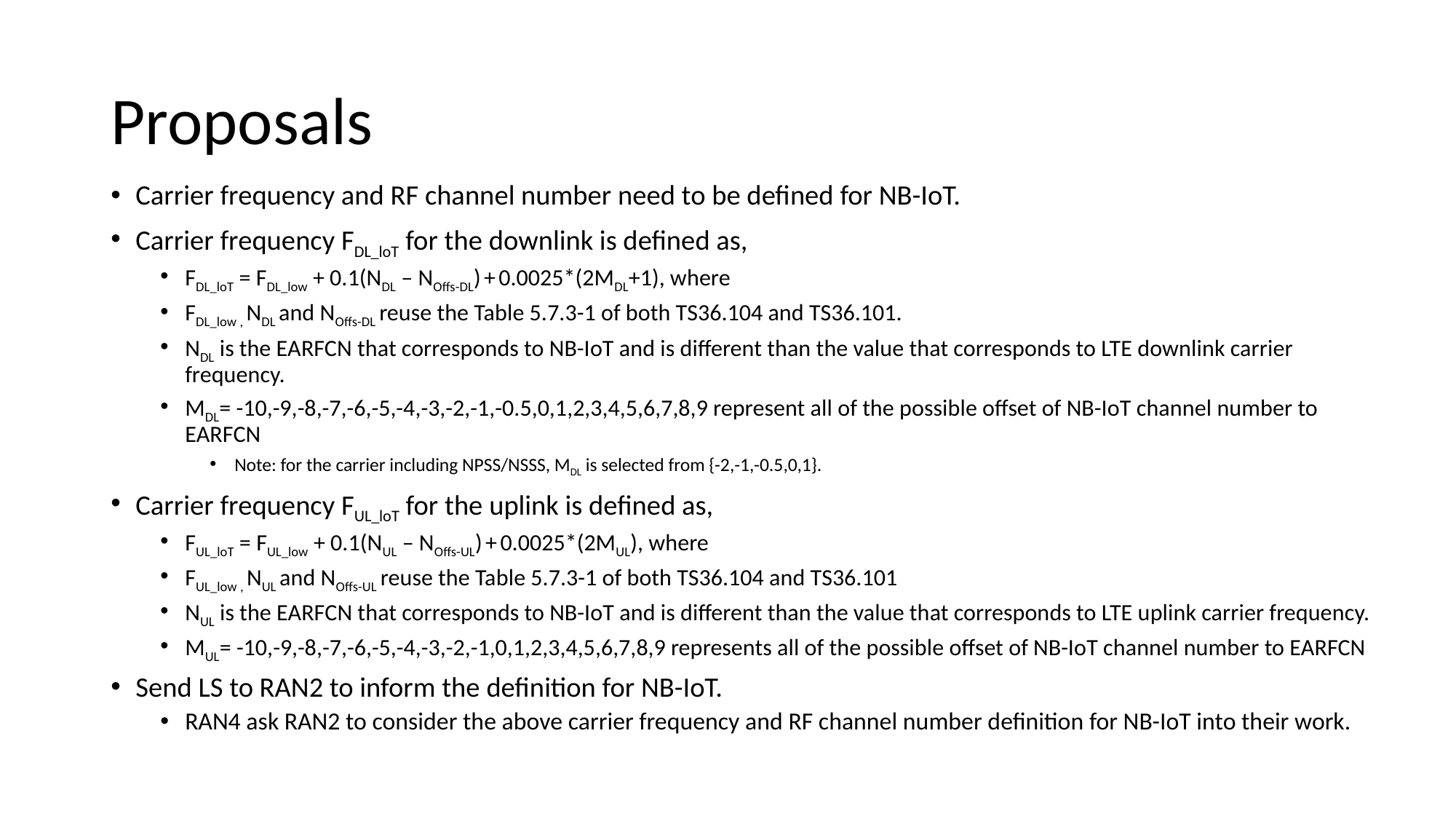

# Proposals
Carrier frequency and RF channel number need to be defined for NB-IoT.
Carrier frequency FDL_loT for the downlink is defined as,
FDL_loT = FDL_low + 0.1(NDL – NOffs-DL) + 0.0025*(2MDL+1), where
FDL_low , NDL and NOffs-DL reuse the Table 5.7.3-1 of both TS36.104 and TS36.101.
NDL is the EARFCN that corresponds to NB-IoT and is different than the value that corresponds to LTE downlink carrier frequency.
MDL= -10,-9,-8,-7,-6,-5,-4,-3,-2,-1,-0.5,0,1,2,3,4,5,6,7,8,9 represent all of the possible offset of NB-IoT channel number to EARFCN
Note: for the carrier including NPSS/NSSS, MDL is selected from {-2,-1,-0.5,0,1}.
Carrier frequency FUL_loT for the uplink is defined as,
FUL_loT = FUL_low + 0.1(NUL – NOffs-UL) + 0.0025*(2MUL), where
FUL_low , NUL and NOffs-UL reuse the Table 5.7.3-1 of both TS36.104 and TS36.101
NUL is the EARFCN that corresponds to NB-IoT and is different than the value that corresponds to LTE uplink carrier frequency.
MUL= -10,-9,-8,-7,-6,-5,-4,-3,-2,-1,0,1,2,3,4,5,6,7,8,9 represents all of the possible offset of NB-IoT channel number to EARFCN
Send LS to RAN2 to inform the definition for NB-IoT.
RAN4 ask RAN2 to consider the above carrier frequency and RF channel number definition for NB-IoT into their work.